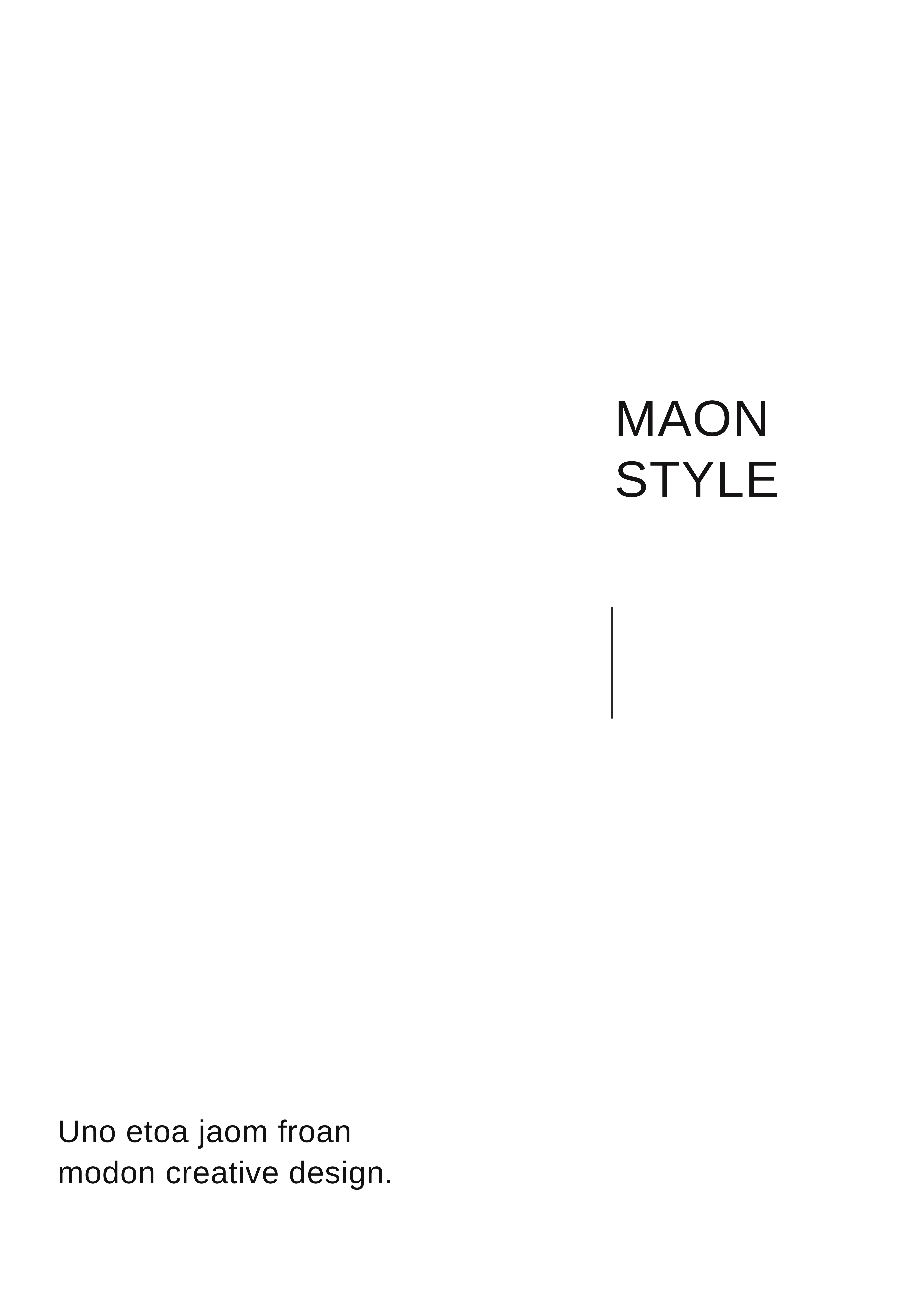

MAON STYLE

Uno etoa jaom froan modon creative design.